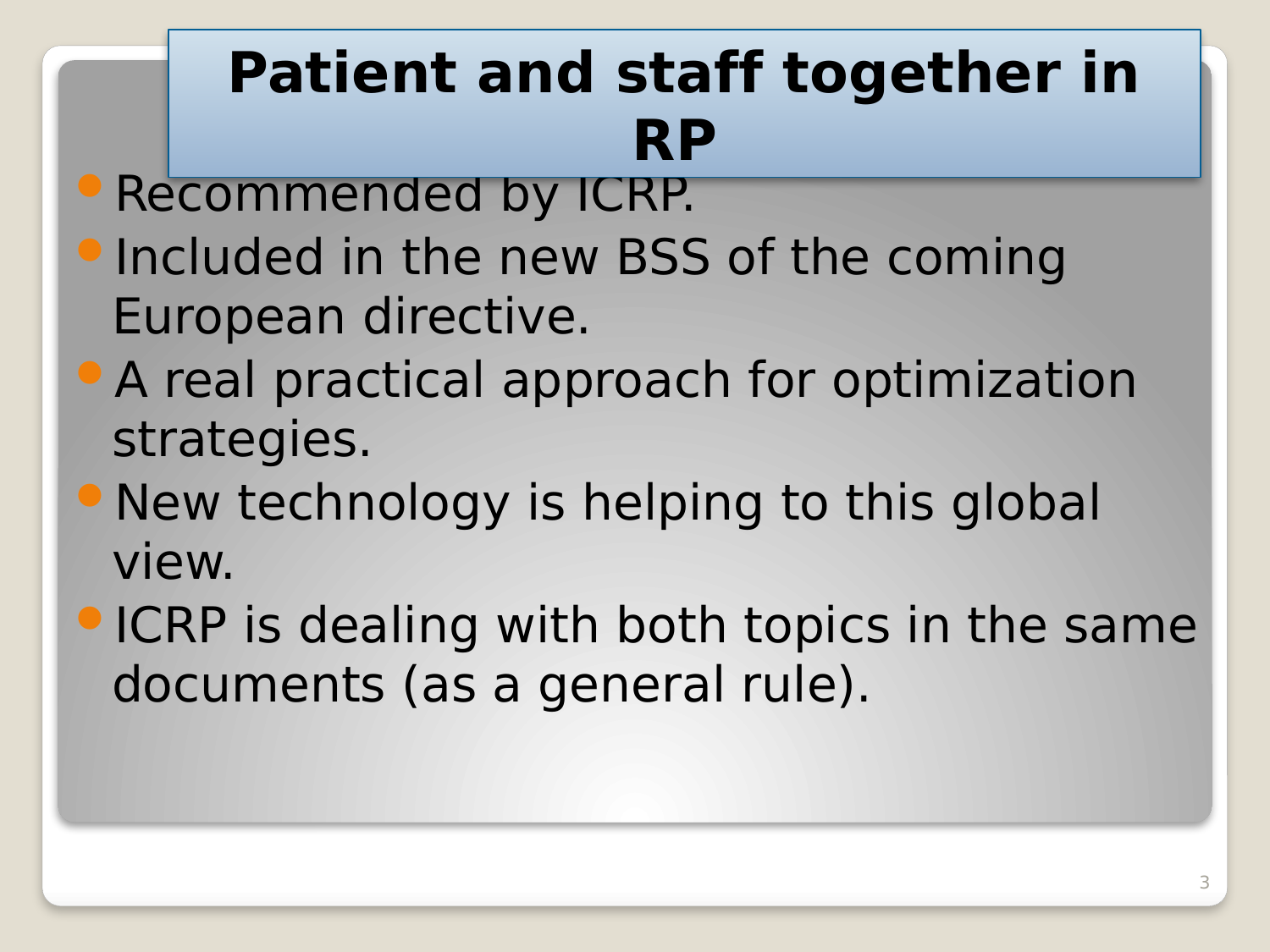

Patient and staff together in RP
Recommended by ICRP.
Included in the new BSS of the coming European directive.
A real practical approach for optimization strategies.
New technology is helping to this global view.
ICRP is dealing with both topics in the same documents (as a general rule).

3